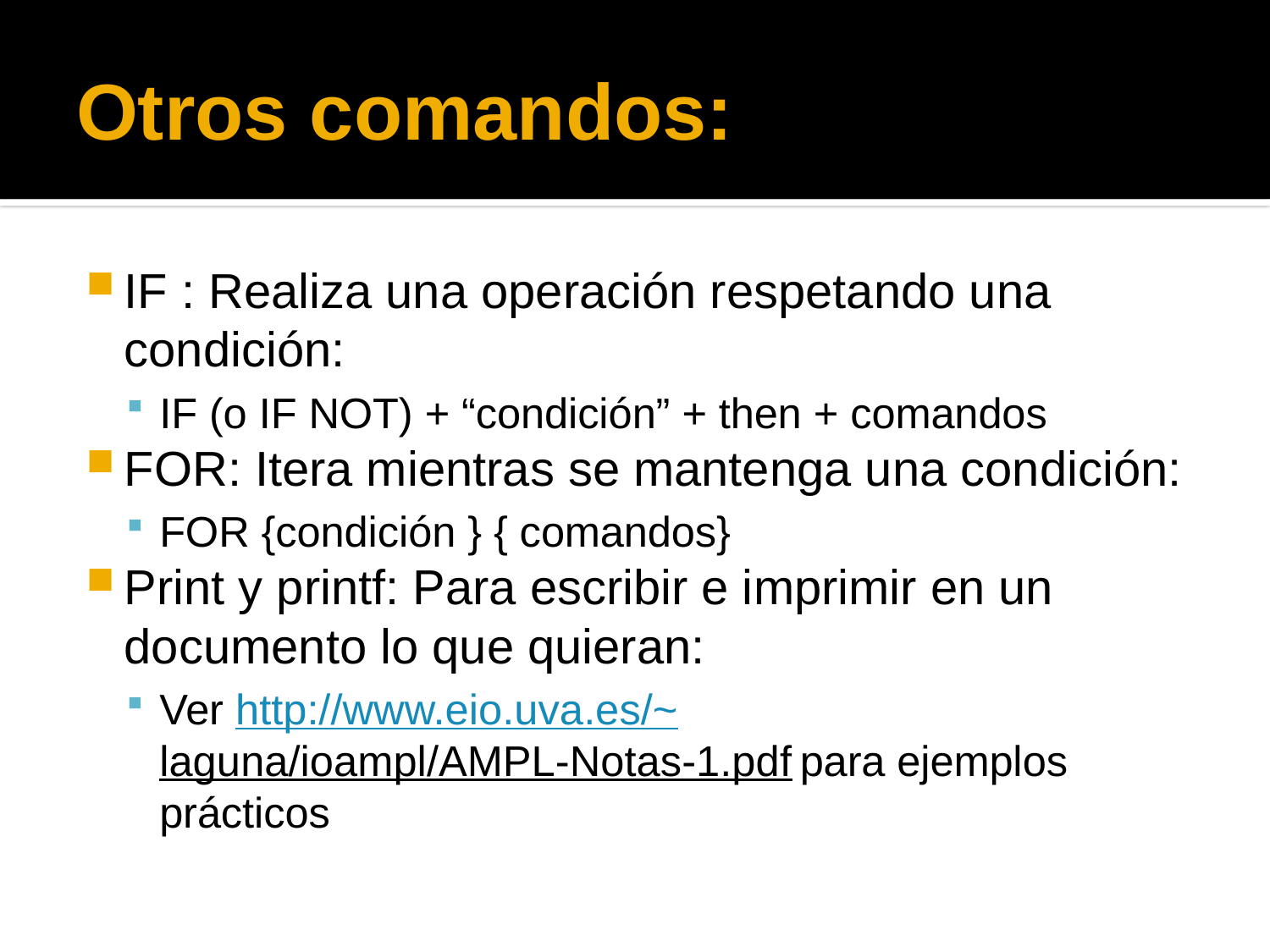

# Otros comandos:
IF : Realiza una operación respetando una condición:
IF (o IF NOT) + “condición” + then + comandos
FOR: Itera mientras se mantenga una condición:
FOR {condición } { comandos}
Print y printf: Para escribir e imprimir en un documento lo que quieran:
Ver http://www.eio.uva.es/~laguna/ioampl/AMPL-Notas-1.pdf para ejemplos prácticos